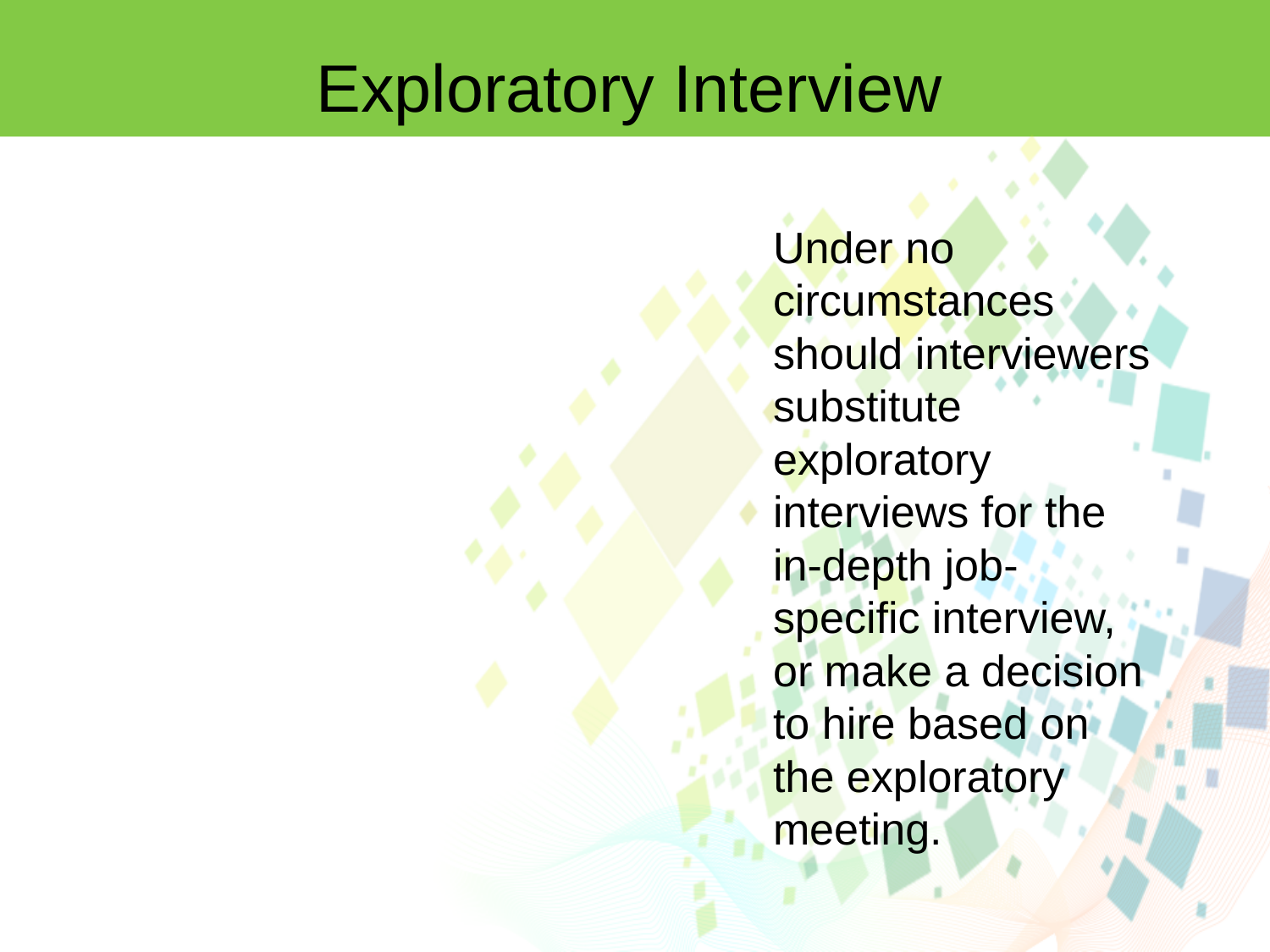

Exploratory Interview
Under no circumstances should interviewers substitute exploratory
interviews for the in-depth job-specific interview, or make a decision to hire based on the exploratory meeting.